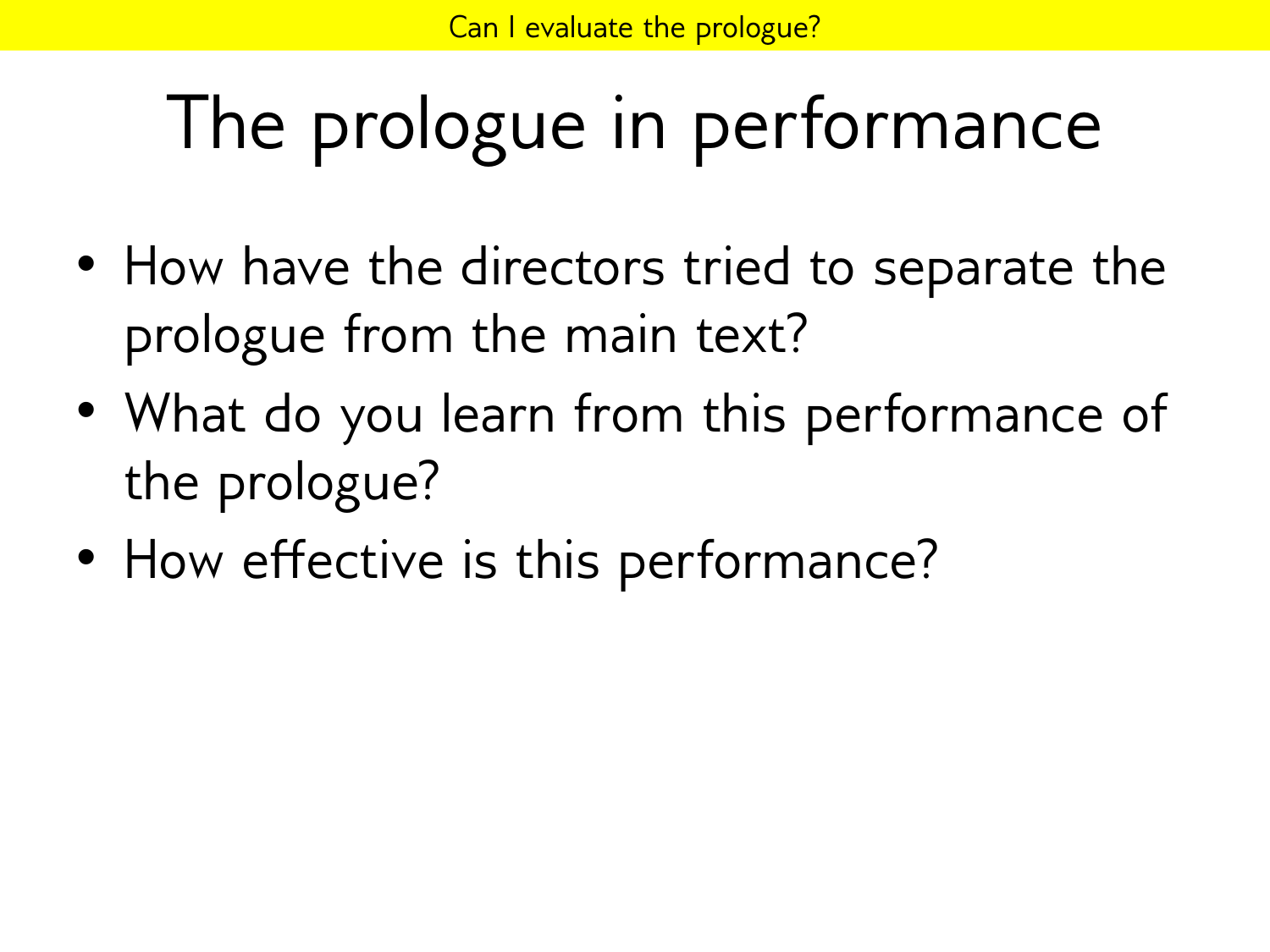

Can I evaluate the prologue?
# The prologue in performance
How have the directors tried to separate the prologue from the main text?
What do you learn from this performance of the prologue?
How effective is this performance?